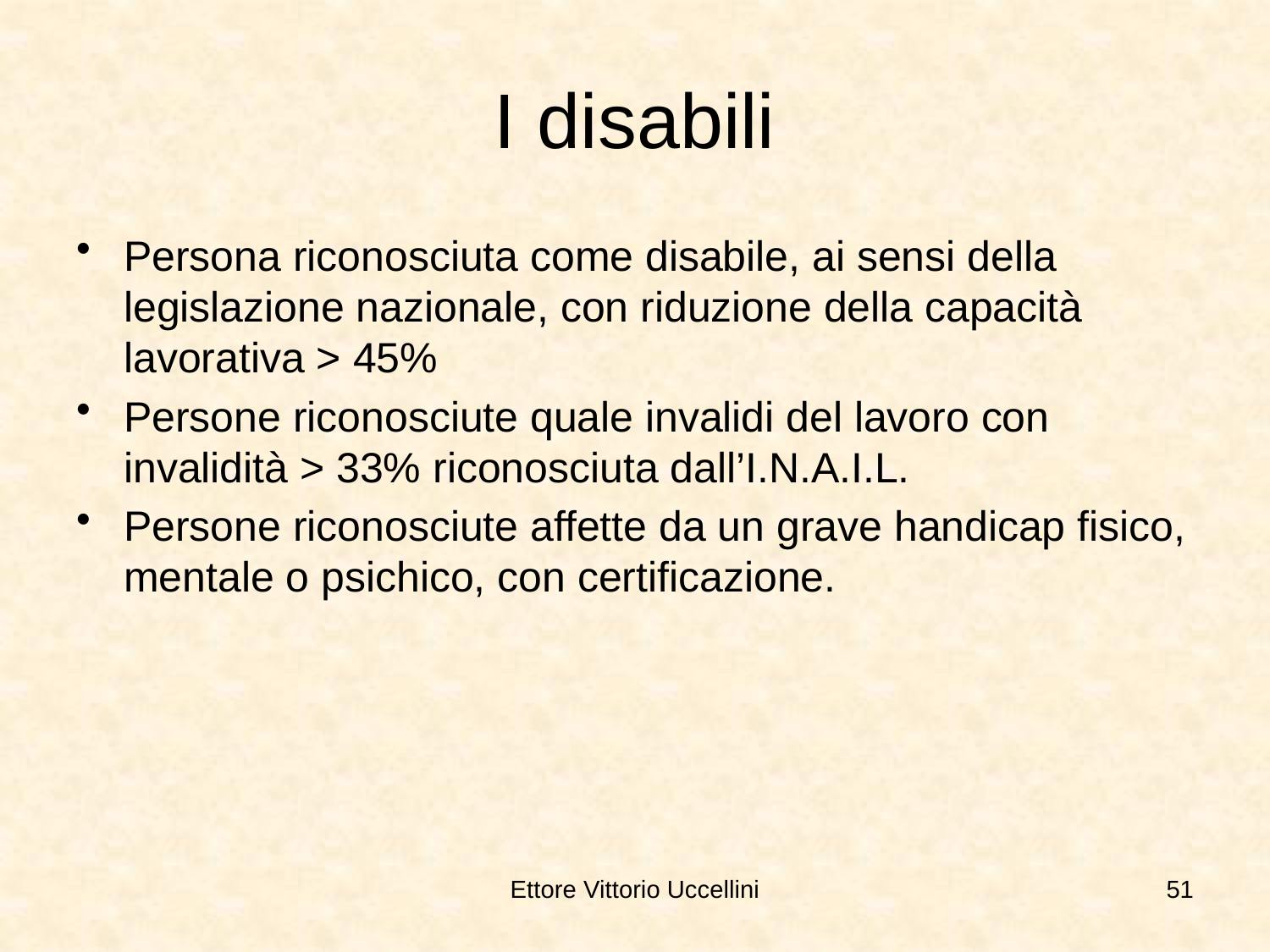

# I disabili
Persona riconosciuta come disabile, ai sensi della legislazione nazionale, con riduzione della capacità lavorativa > 45%
Persone riconosciute quale invalidi del lavoro con invalidità > 33% riconosciuta dall’I.N.A.I.L.
Persone riconosciute affette da un grave handicap fisico, mentale o psichico, con certificazione.

Ettore Vittorio Uccellini
51